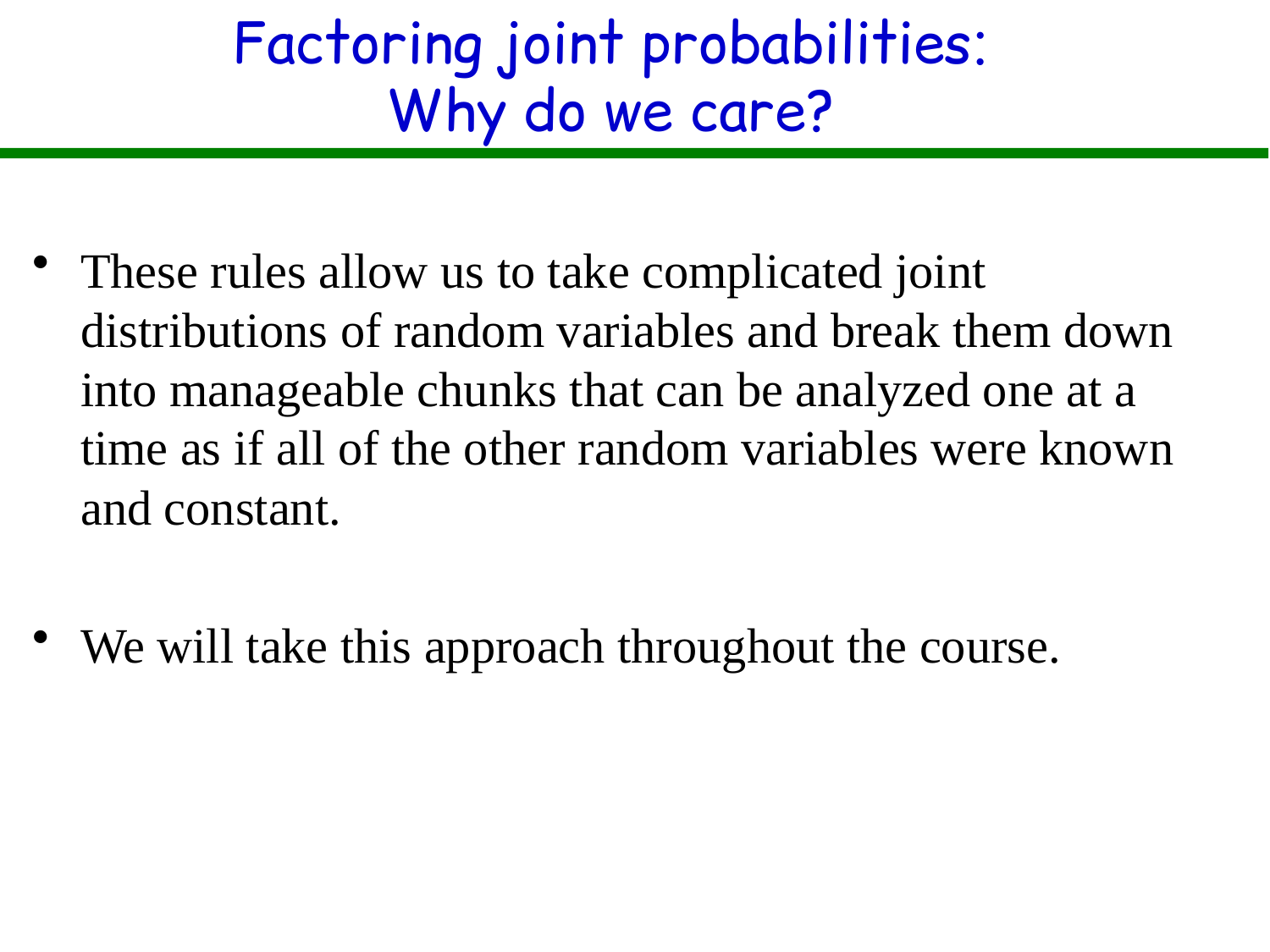

# Factoring joint probabilities: Why do we care?
These rules allow us to take complicated joint distributions of random variables and break them down into manageable chunks that can be analyzed one at a time as if all of the other random variables were known and constant.

We will take this approach throughout the course.